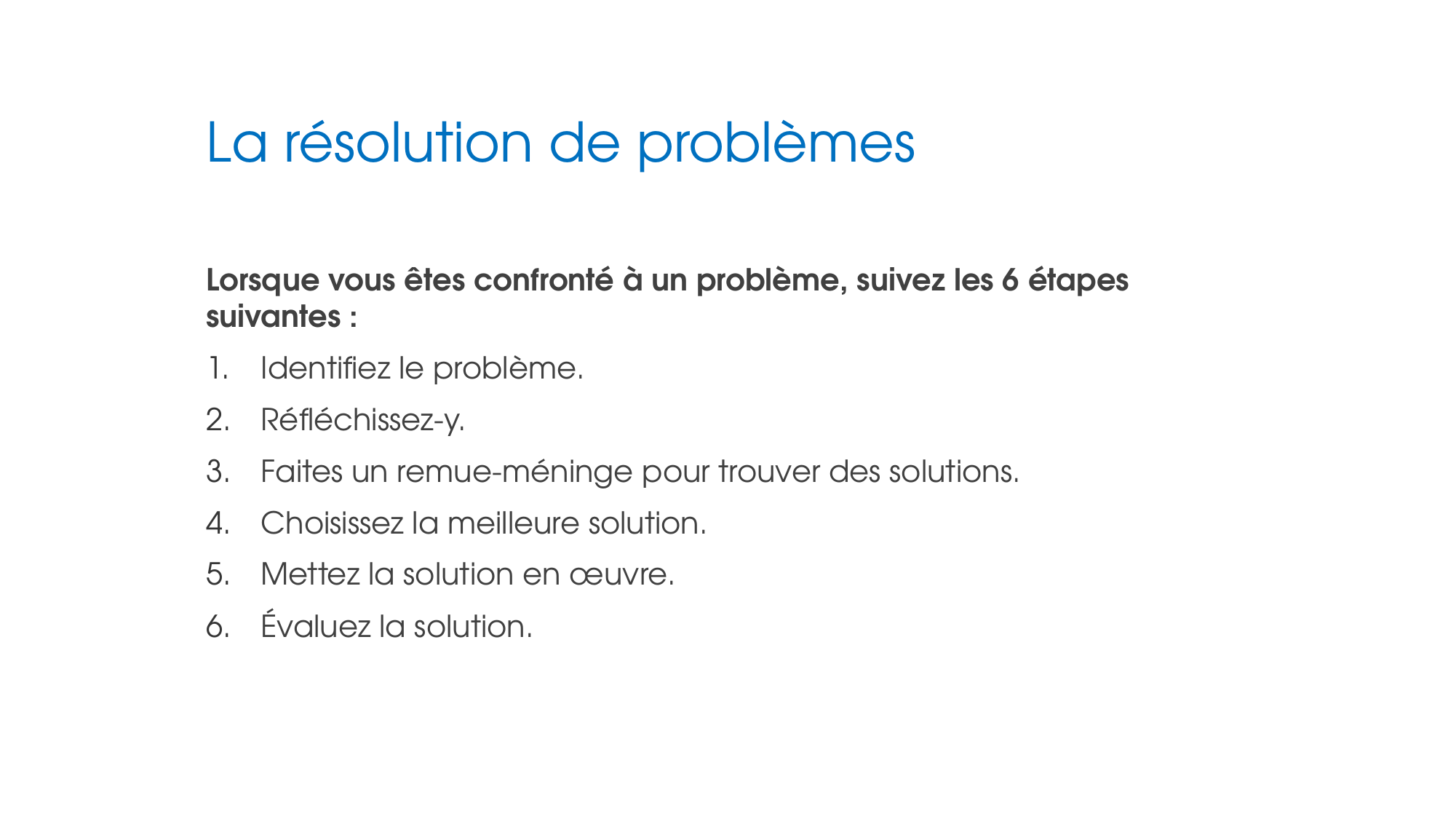

# La résolution de problèmes
Lorsque vous êtes confronté à un problème, suivez les 6 étapes suivantes :
Identifiez le problème.
Réfléchissez-y.
Faites un remue-méninge pour trouver des solutions.
Choisissez la meilleure solution.
Mettez la solution en œuvre.
Évaluez la solution.